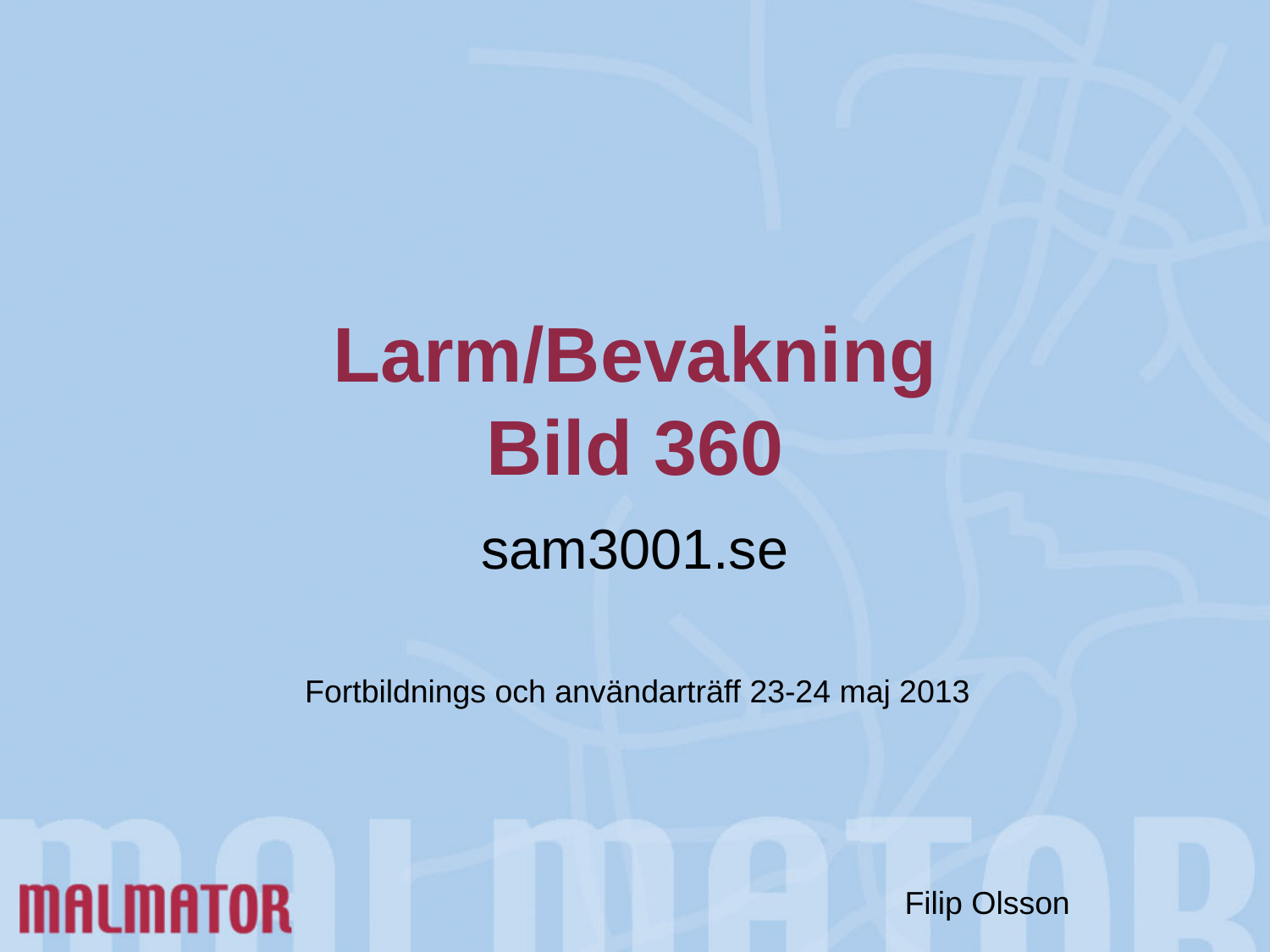

# Larm/Bevakning Bild 360
sam3001.se
Fortbildnings och användarträff 23-24 maj 2013
Filip Olsson